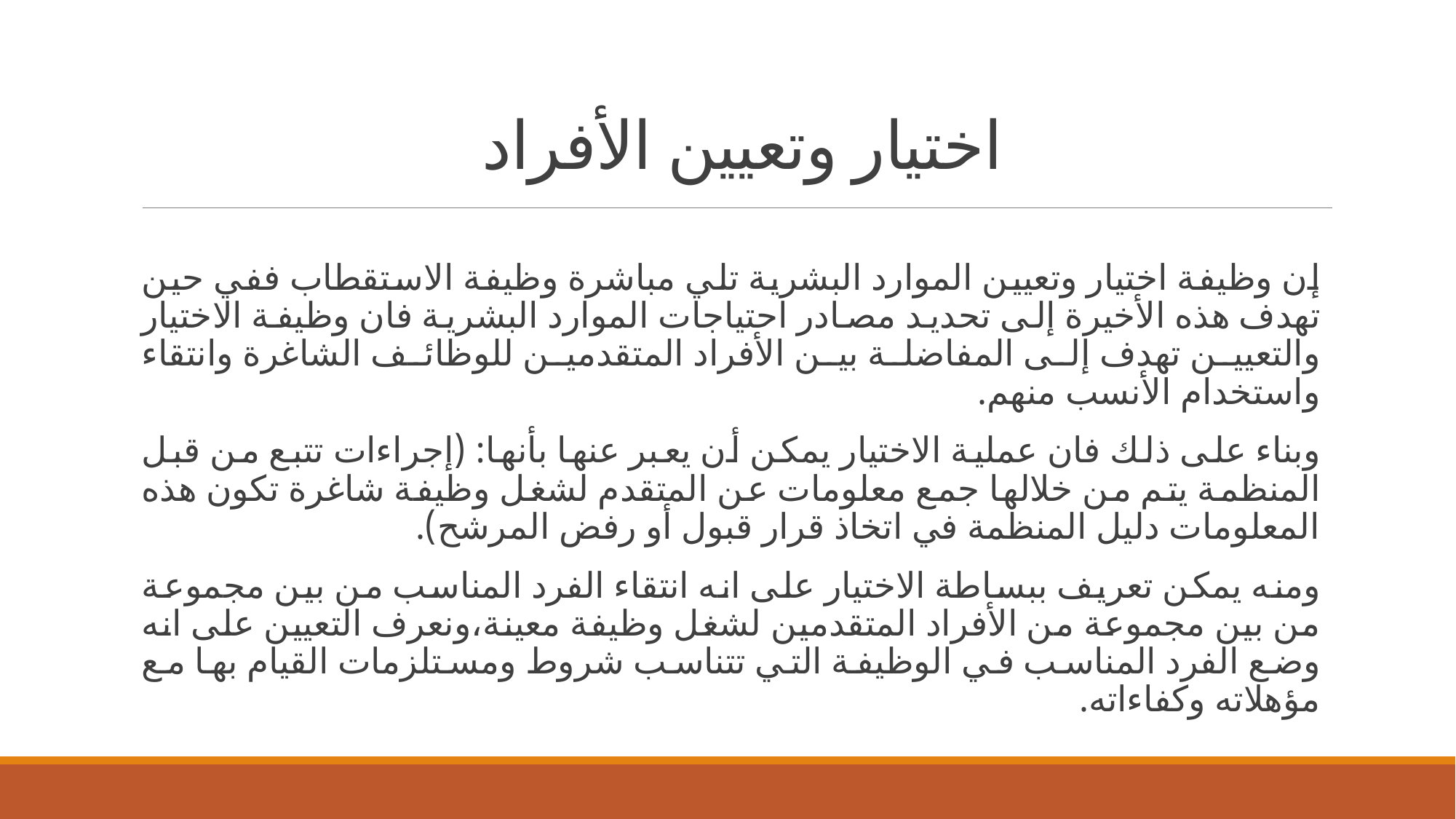

# اختيار وتعيين الأفراد
إن وظيفة اختيار وتعيين الموارد البشرية تلي مباشرة وظيفة الاستقطاب ففي حين تهدف هذه الأخيرة إلى تحديد مصادر احتياجات الموارد البشرية فان وظيفة الاختيار والتعيين تهدف إلى المفاضلة بين الأفراد المتقدمين للوظائف الشاغرة وانتقاء واستخدام الأنسب منهم.
وبناء على ذلك فان عملية الاختيار يمكن أن يعبر عنها بأنها: (إجراءات تتبع من قبل المنظمة يتم من خلالها جمع معلومات عن المتقدم لشغل وظيفة شاغرة تكون هذه المعلومات دليل المنظمة في اتخاذ قرار قبول أو رفض المرشح).
ومنه يمكن تعريف ببساطة الاختيار على انه انتقاء الفرد المناسب من بين مجموعة من بين مجموعة من الأفراد المتقدمين لشغل وظيفة معينة،ونعرف التعيين على انه وضع الفرد المناسب في الوظيفة التي تتناسب شروط ومستلزمات القيام بها مع مؤهلاته وكفاءاته.